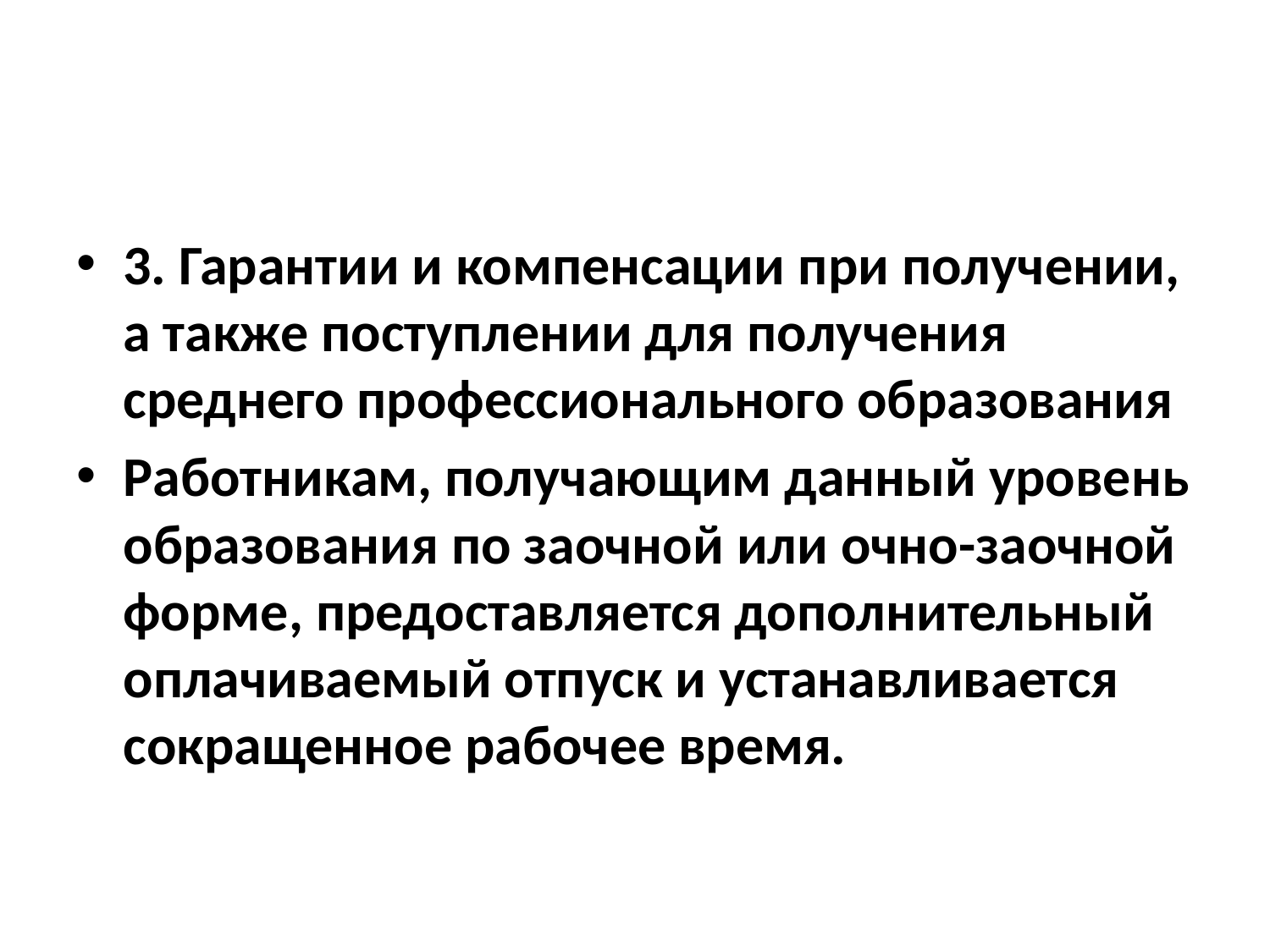

#
3. Гарантии и компенсации при получении, а также поступлении для получения среднего профессионального образования
Работникам, получающим данный уровень образования по заочной или очно-заочной форме, предоставляется дополнительный оплачиваемый отпуск и устанавливается сокращенное рабочее время.